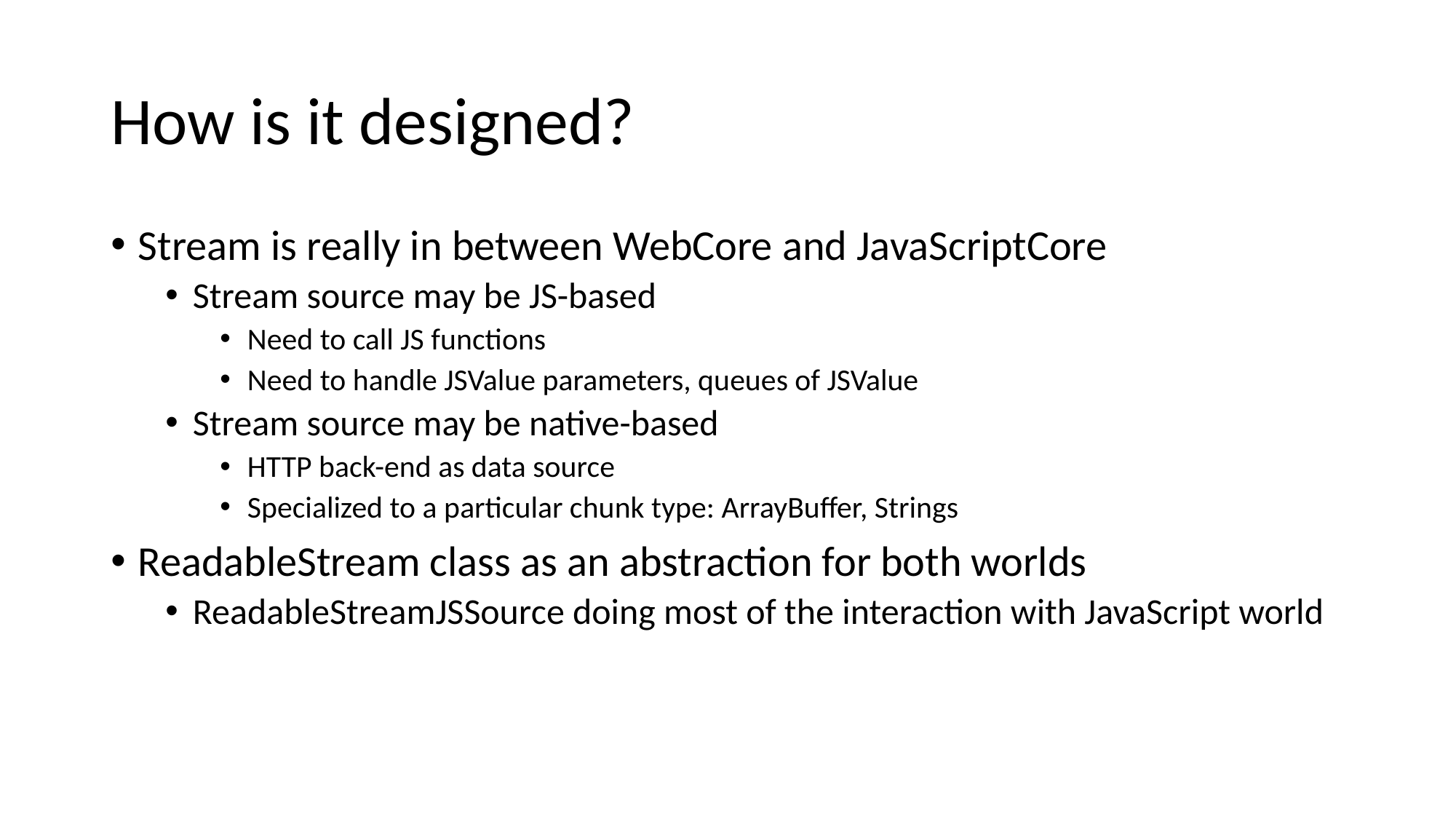

# How is it designed?
Stream is really in between WebCore and JavaScriptCore
Stream source may be JS-based
Need to call JS functions
Need to handle JSValue parameters, queues of JSValue
Stream source may be native-based
HTTP back-end as data source
Specialized to a particular chunk type: ArrayBuffer, Strings
ReadableStream class as an abstraction for both worlds
ReadableStreamJSSource doing most of the interaction with JavaScript world